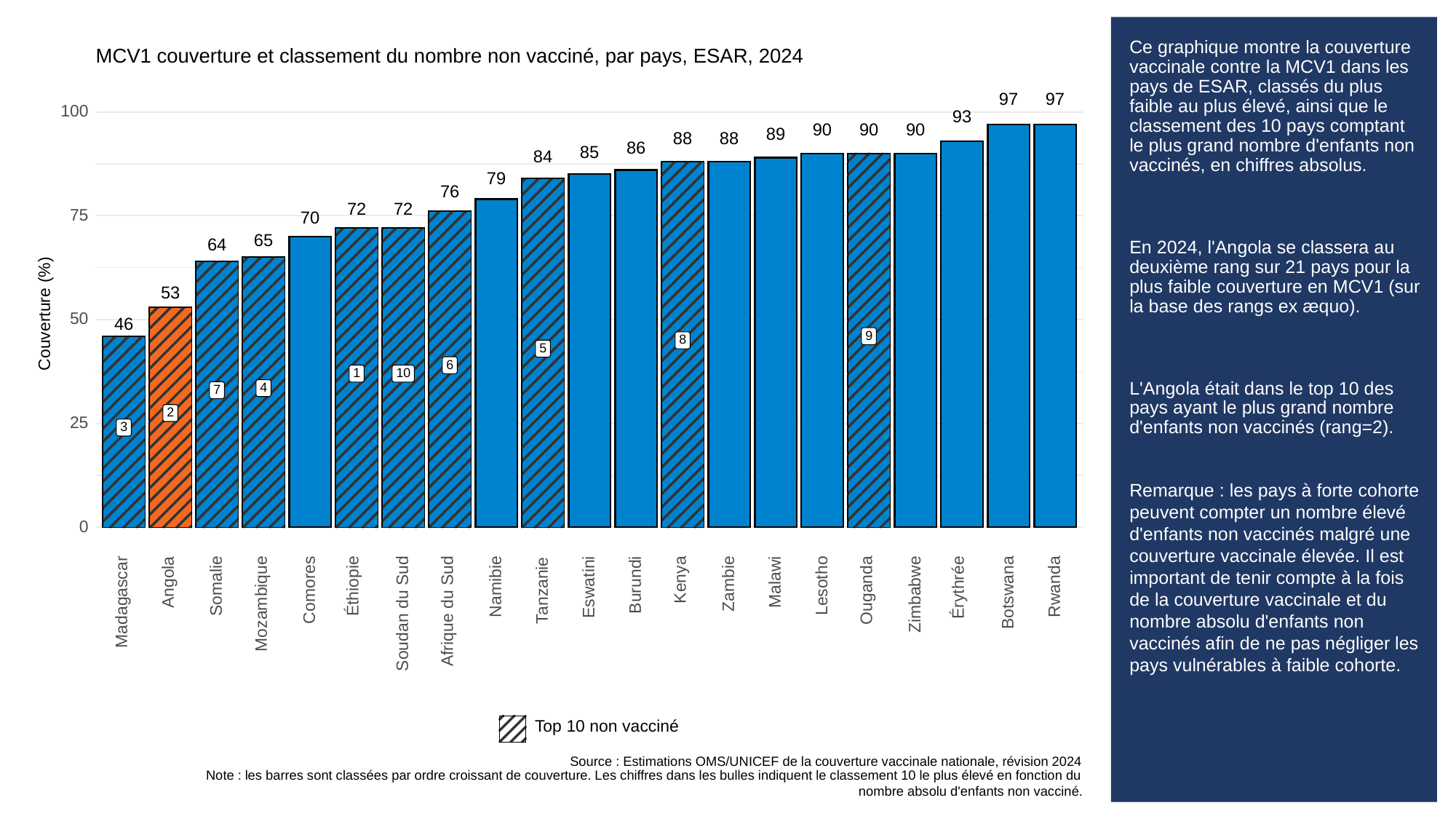

# Ce graphique montre la couverture vaccinale contre la MCV1 dans les pays de ESAR, classés du plus faible au plus élevé, ainsi que le classement des 10 pays comptant le plus grand nombre d'enfants non vaccinés, en chiffres absolus.

En 2024, l'Angola se classera au deuxième rang sur 21 pays pour la plus faible couverture en MCV1 (sur la base des rangs ex æquo).

L'Angola était dans le top 10 des pays ayant le plus grand nombre d'enfants non vaccinés (rang=2).

Remarque : les pays à forte cohorte peuvent compter un nombre élevé d'enfants non vaccinés malgré une couverture vaccinale élevée. Il est important de tenir compte à la fois de la couverture vaccinale et du nombre absolu d'enfants non vaccinés afin de ne pas négliger les pays vulnérables à faible cohorte.

MCV1 couverture et classement du nombre non vacciné, par pays, ESAR, 2024
97
97
100
93

90
90
90
89
88
88

86
85
84

79

76

72
72

75

70

65

64

53

Couverture (%)

50

46

9

8

5

6

10
1

4

7

2

25

3

0

Kenya
Angola
Malawi
Éthiopie
Zambie
Érythrée
Burundi
Lesotho
Somalie
Namibie
Rwanda
Eswatini
Ouganda
Comores
Tanzanie
Botswana
Zimbabwe
Madagascar
Mozambique
Afrique du Sud
Soudan du Sud

Top 10 non vacciné

Source : Estimations OMS/UNICEF de la couverture vaccinale nationale, révision 2024
Note : les barres sont classées par ordre croissant de couverture. Les chiffres dans les bulles indiquent le classement 10 le plus élevé en fonction du
nombre absolu d'enfants non vacciné.